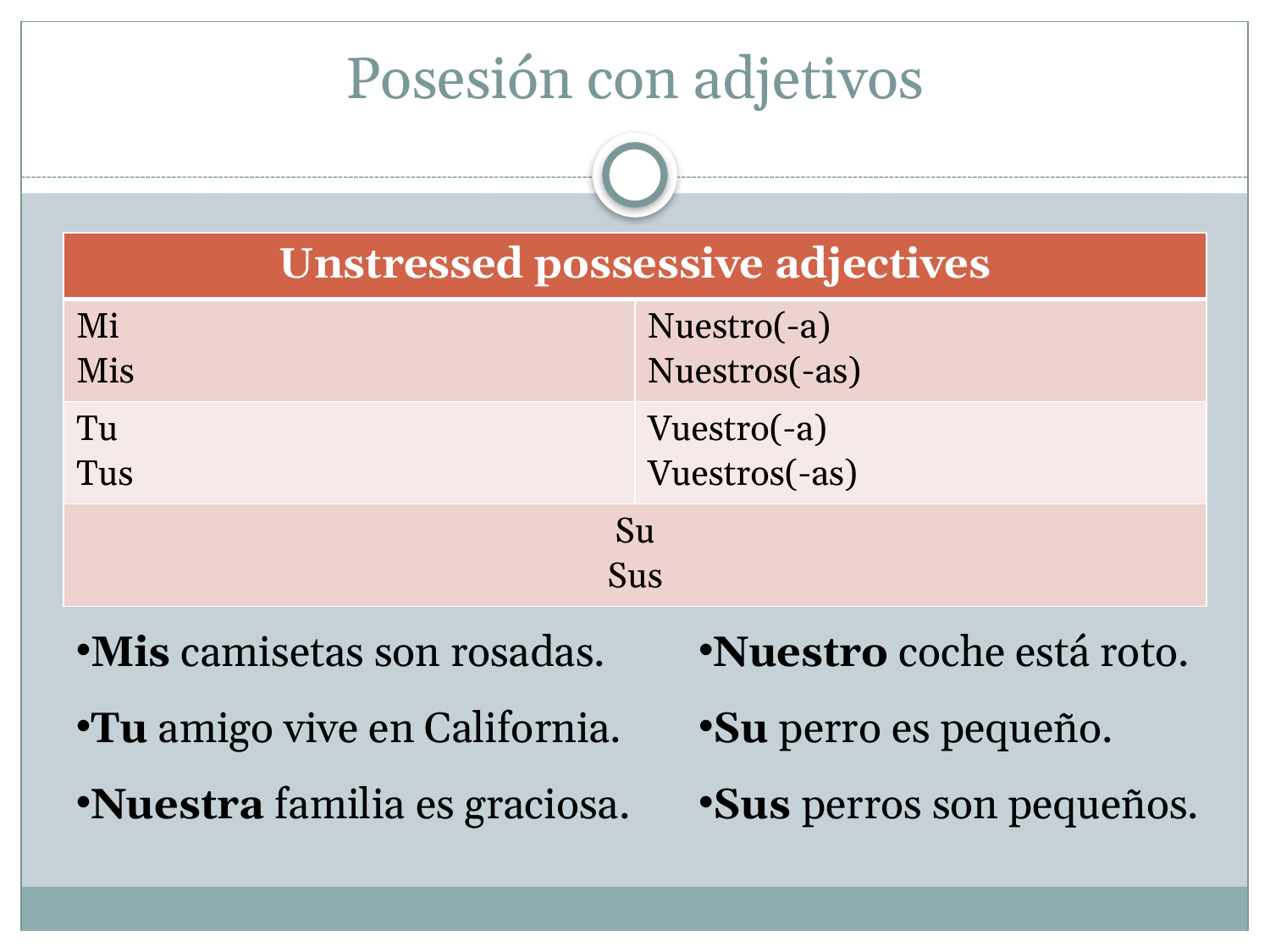

# Posesión con adjetivos
| Unstressed possessive adjectives |  |
| --- | --- |
| Mi Mis | Nuestro(-a) Nuestros(-as) |
| Tu Tus | Vuestro(-a) Vuestros(-as) |
| Su Sus |  |
Mis camisetas son rosadas.
Tu amigo vive en California.
Nuestra familia es graciosa.

Nuestro coche está roto.
Su perro es pequeño.
Sus perros son pequeños.